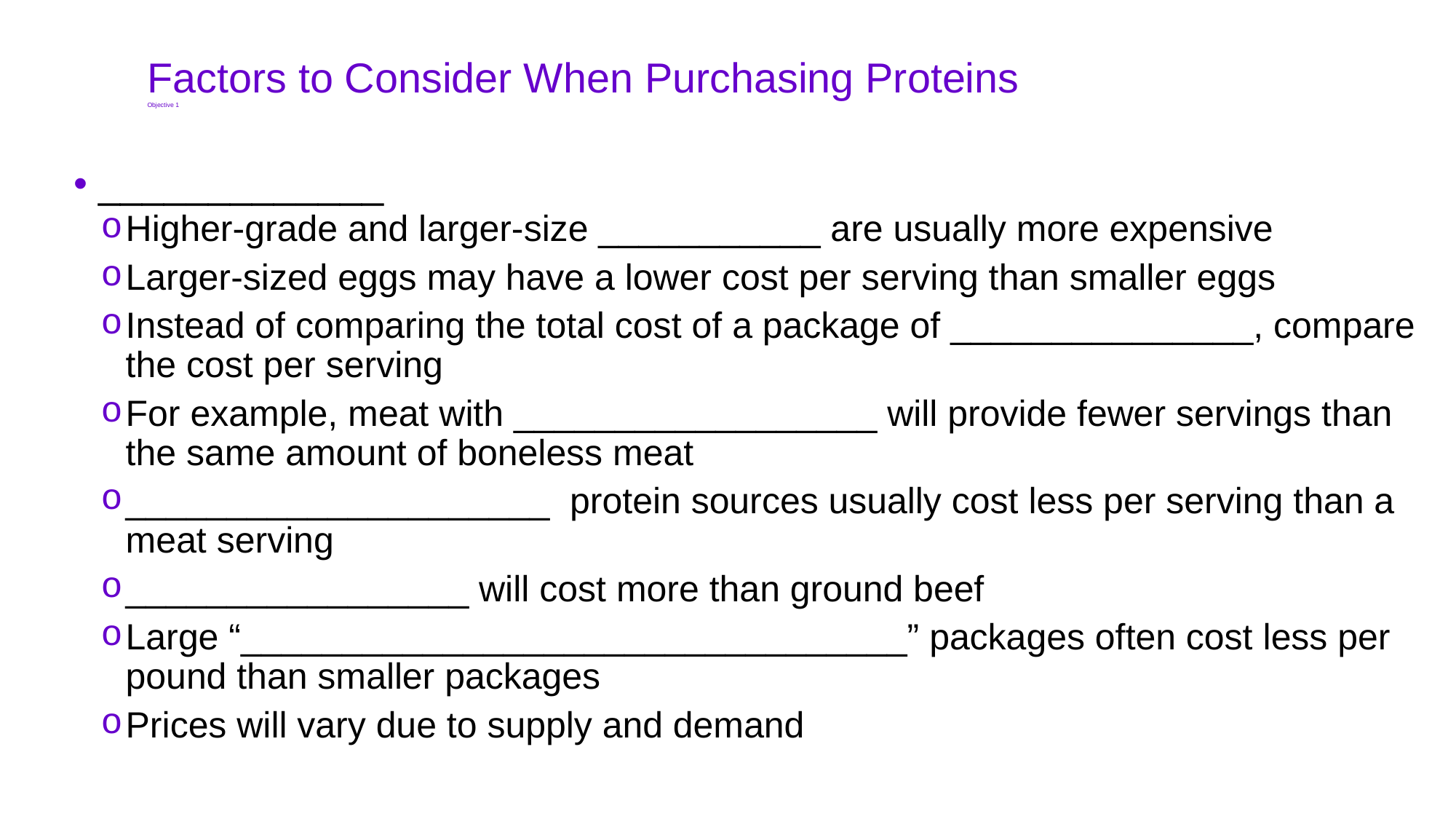

# Factors to Consider When Purchasing Proteins Objective 1
_____________
Higher-grade and larger-size ___________ are usually more expensive
Larger-sized eggs may have a lower cost per serving than smaller eggs
Instead of comparing the total cost of a package of _______________, compare the cost per serving
For example, meat with __________________ will provide fewer servings than the same amount of boneless meat
_____________________  protein sources usually cost less per serving than a meat serving
_________________ will cost more than ground beef
Large “_________________________________” packages often cost less per pound than smaller packages
Prices will vary due to supply and demand